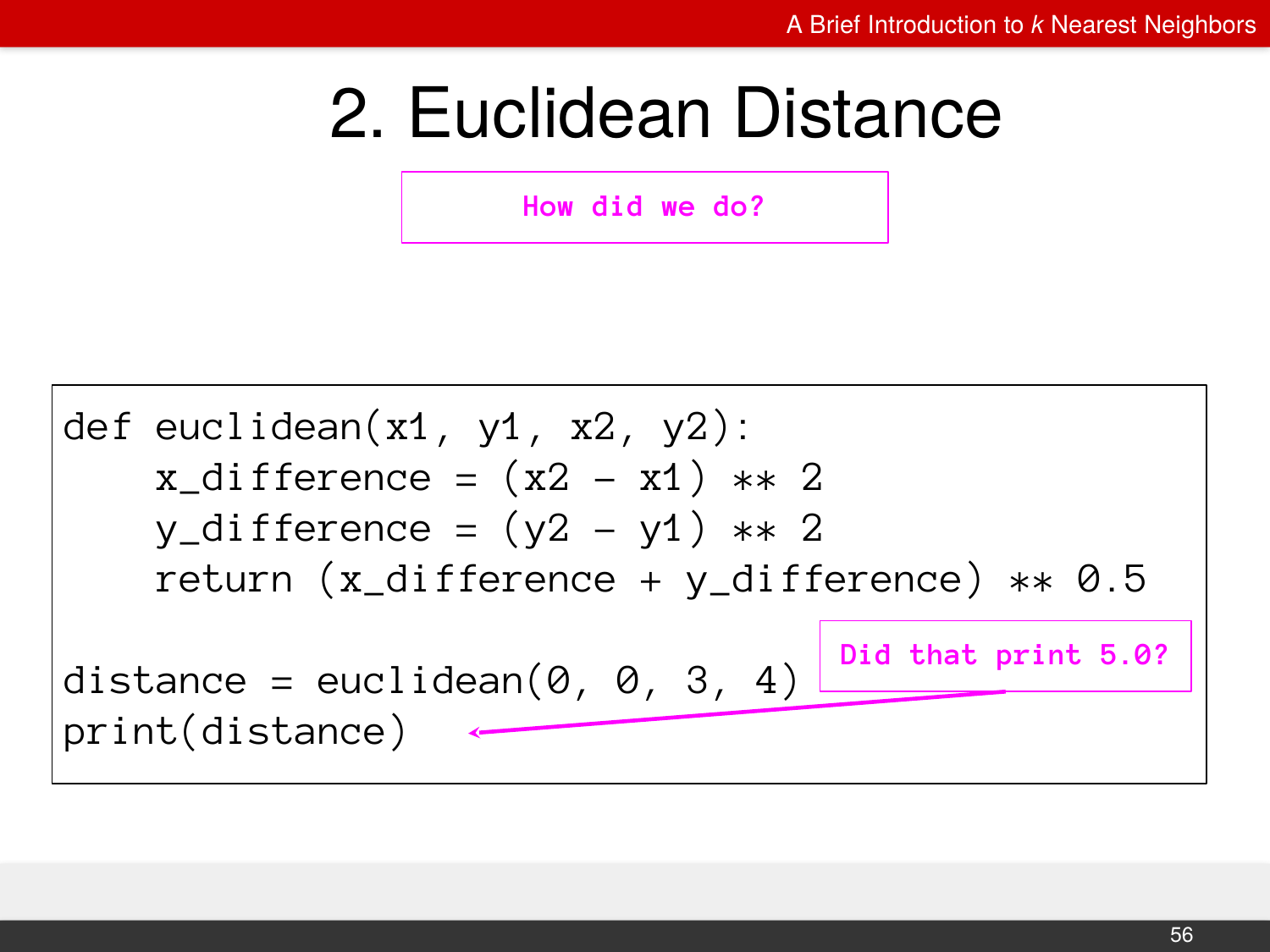

# 2. Euclidean Distance
How did we do?
def euclidean(x1, y1, x2, y2):
    x_difference = (x2 - x1) ** 2
    y_difference = (y2 - y1) ** 2
    return (x_difference + y_difference) ** 0.5

distance = euclidean(0, 0, 3, 4)
print(distance)
Did that print 5.0?
56